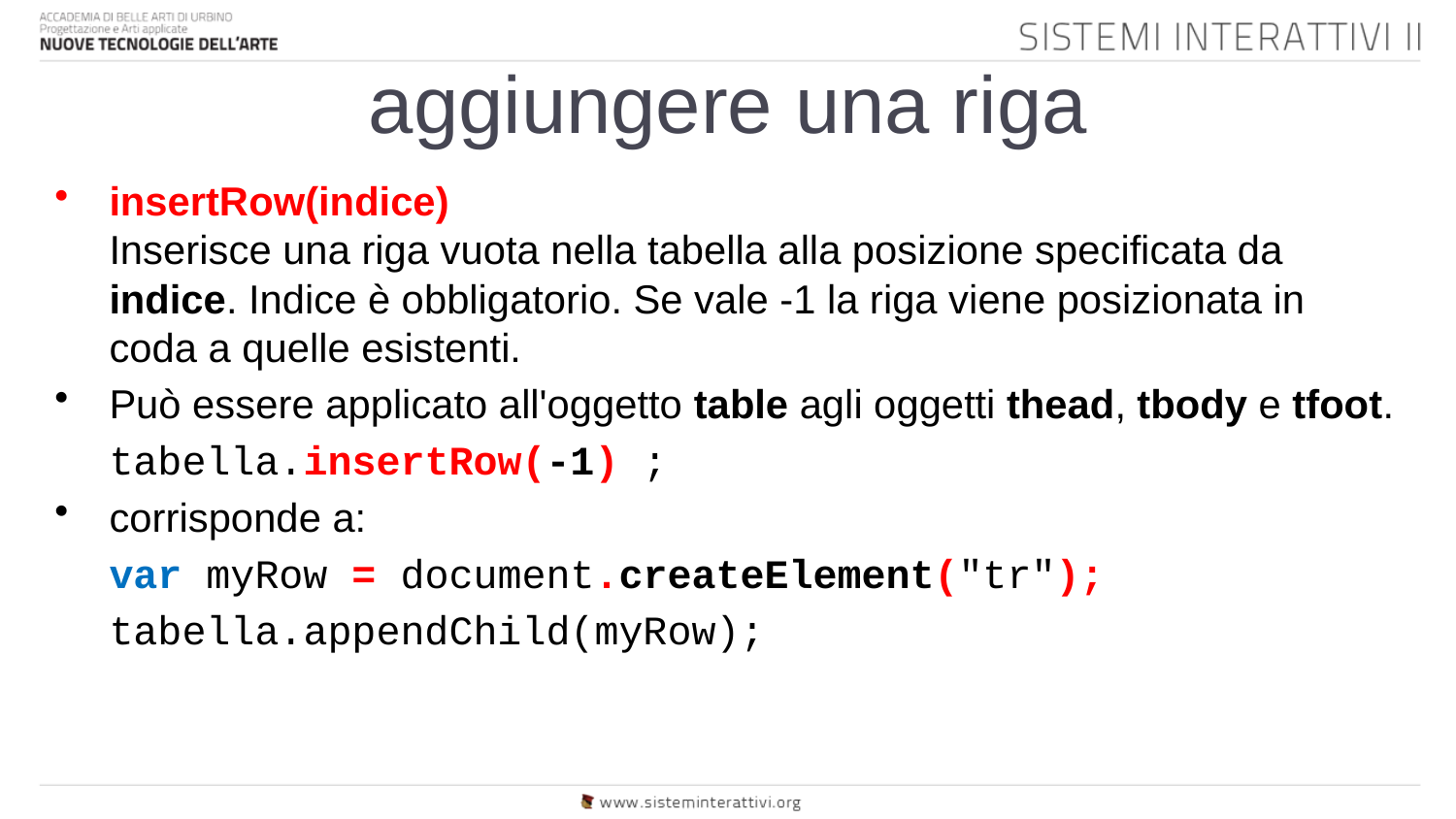

# aggiungere una riga
insertRow(indice)
Inserisce una riga vuota nella tabella alla posizione specificata da indice. Indice è obbligatorio. Se vale -1 la riga viene posizionata in coda a quelle esistenti.
Può essere applicato all'oggetto table agli oggetti thead, tbody e tfoot.
	tabella.insertRow(-1) ;
corrisponde a:
	var myRow = document.createElement("tr");
	tabella.appendChild(myRow);